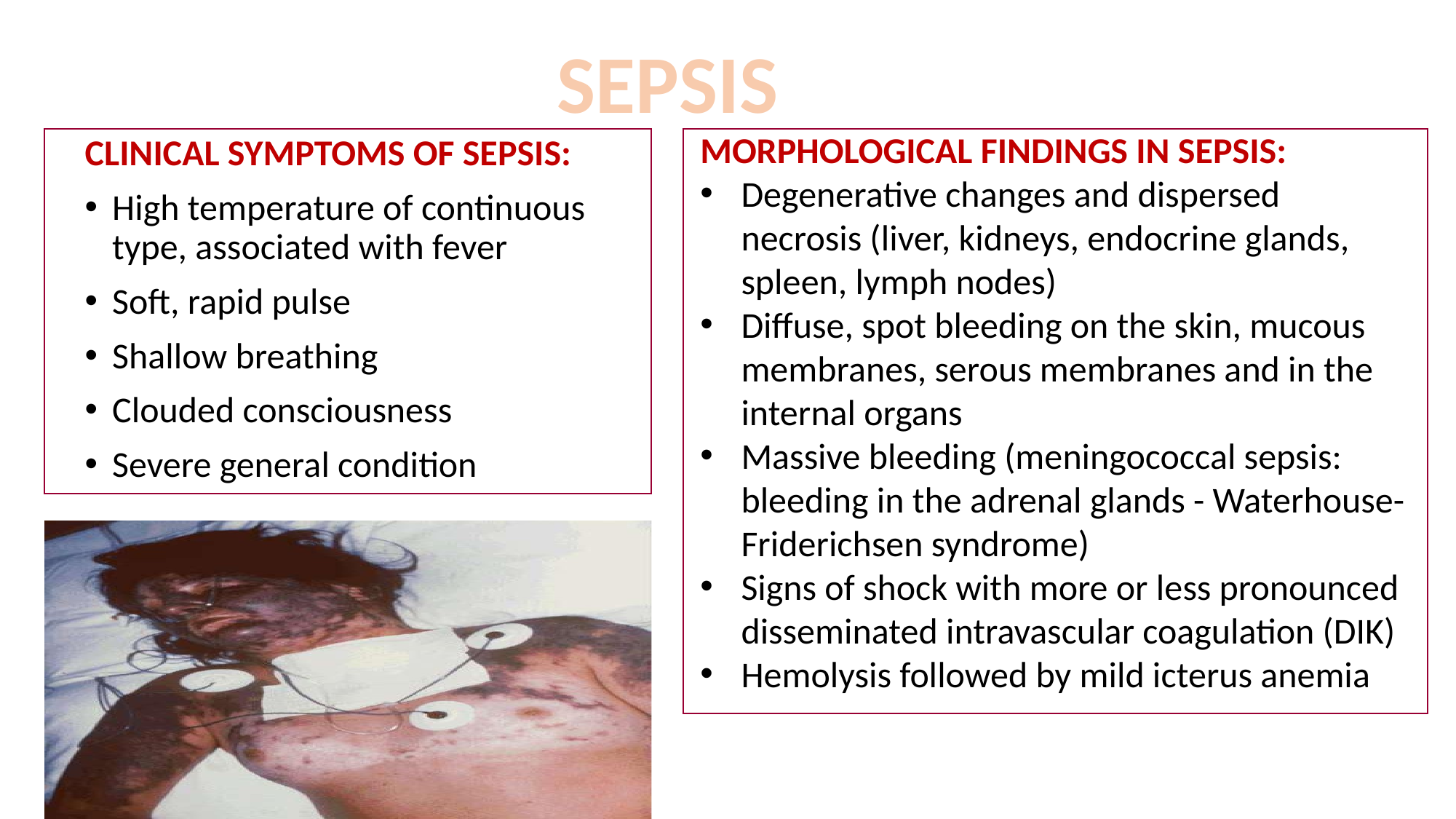

SEPSIS
MORPHOLOGICAL FINDINGS IN SEPSIS:
Degenerative changes and dispersed necrosis (liver, kidneys, endocrine glands, spleen, lymph nodes)
Diffuse, spot bleeding on the skin, mucous membranes, serous membranes and in the internal organs
Massive bleeding (meningococcal sepsis: bleeding in the adrenal glands - Waterhouse-Friderichsen syndrome)
Signs of shock with more or less pronounced disseminated intravascular coagulation (DIK)
Hemolysis followed by mild icterus anemia

CLINICAL SYMPTOMS OF SEPSIS:
High temperature of continuous type, associated with fever
Soft, rapid pulse
Shallow breathing
Clouded consciousness
Severe general condition